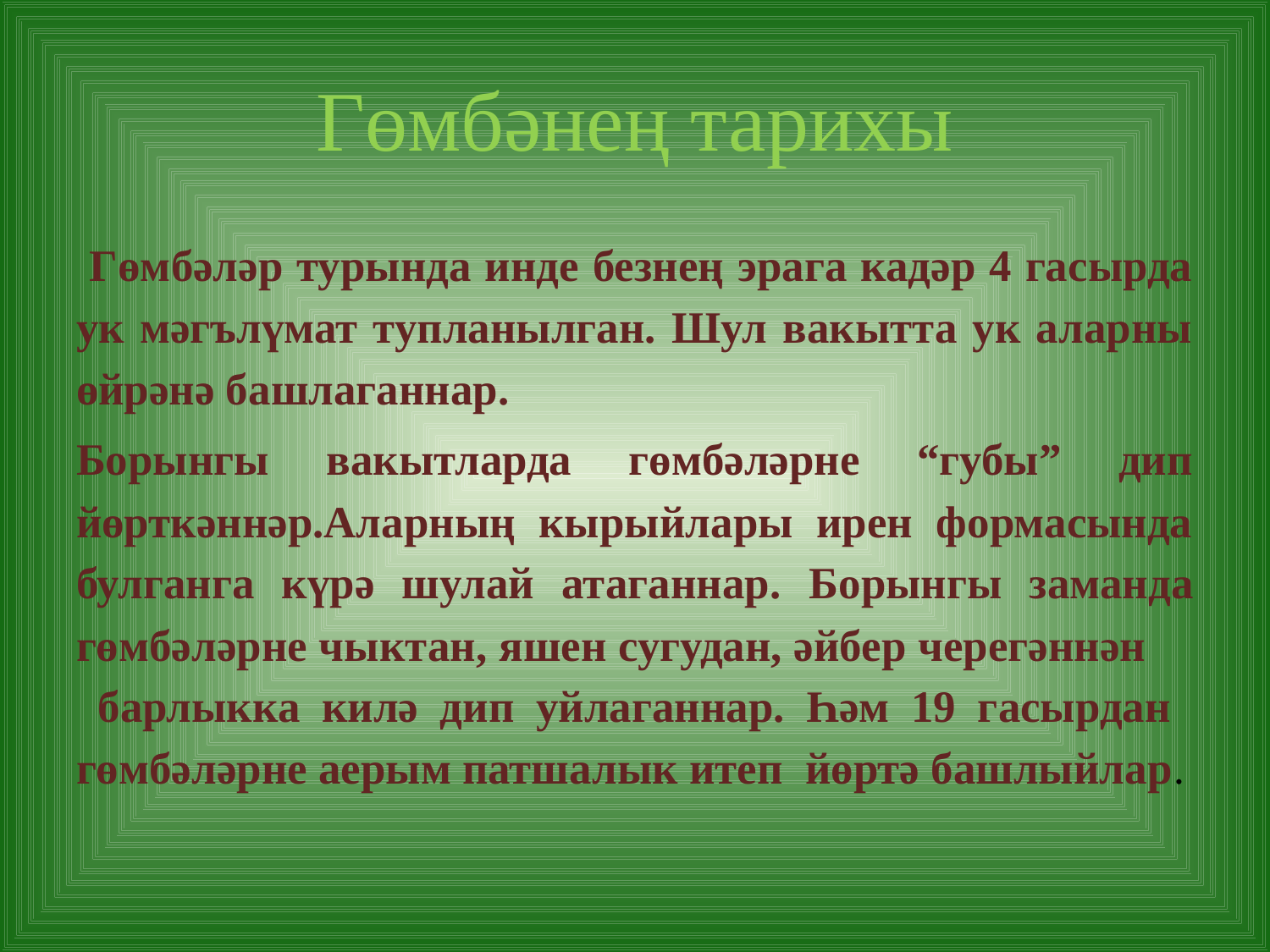

# Гөмбәнең тарихы
 Гөмбәләр турында инде безнең эрага кадәр 4 гасырда ук мәгълүмат тупланылган. Шул вакытта ук аларны өйрәнә башлаганнар.
Борынгы вакытларда гөмбәләрне “губы” дип йөрткәннәр.Аларның кырыйлары ирен формасында булганга күрә шулай атаганнар. Борынгы заманда гөмбәләрне чыктан, яшен сугудан, әйбер черегәннән      барлыкка килә дип уйлаганнар. Һәм 19 гасырдан  гөмбәләрне аерым патшалык итеп  йөртә башлыйлар.